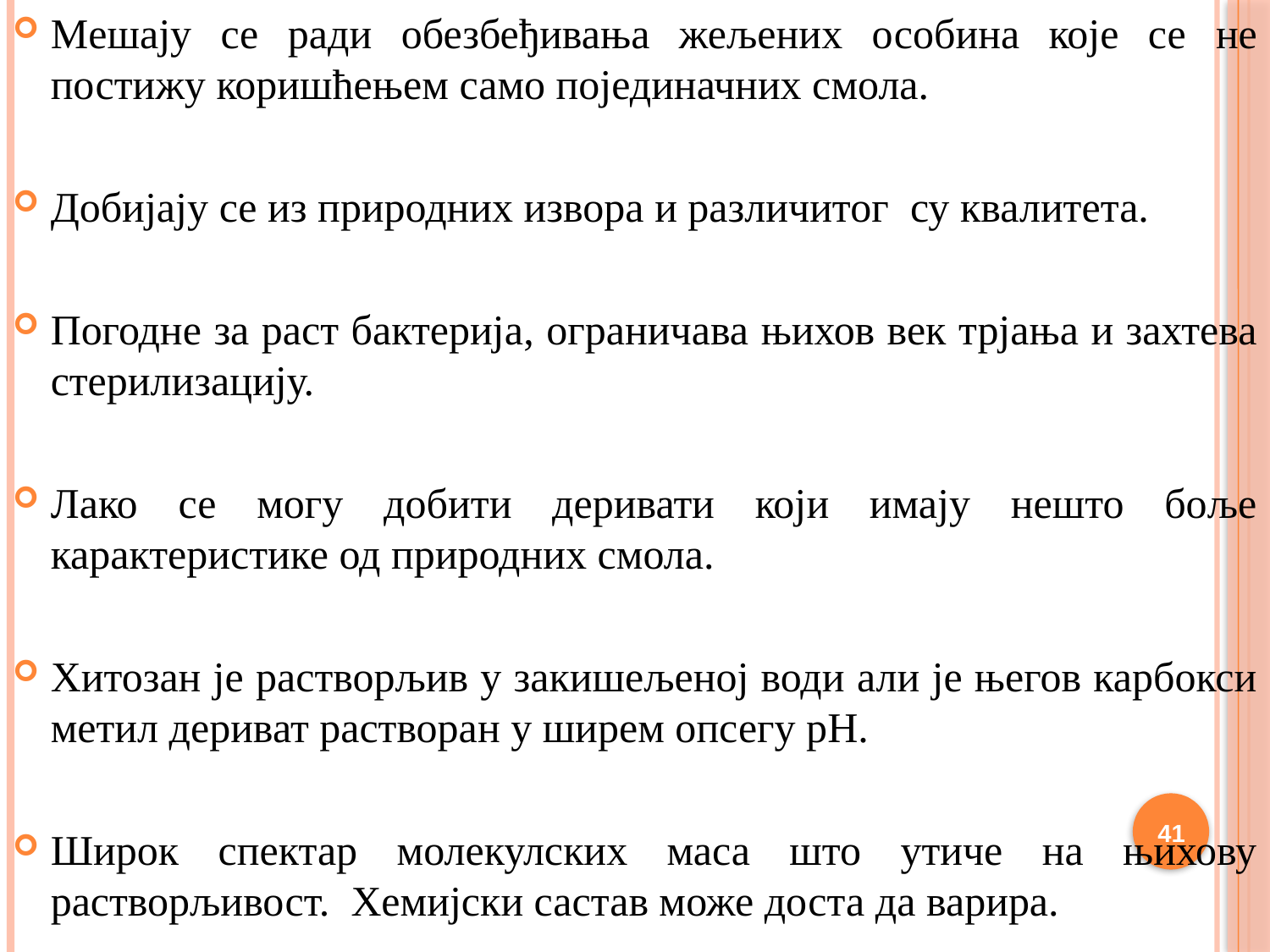

Мешају се ради обезбеђивања жељених особина које се не постижу коришћењем само појединачних смола.

Добијају се из природних извора и различитог  су квалитета.

Погодне за раст бактерија, ограничава њихов век трјања и захтева стерилизацију.

Лако се могу добити деривати који имају нешто боље карактеристике од природних смола.

Хитозан је растворљив у закишељеној води али је његов карбокси метил дериват растворан у ширем опсегу pH.

Широк спектар молекулских маса што утиче на њихову растворљивост.  Хемијски састав може доста да варира.
41